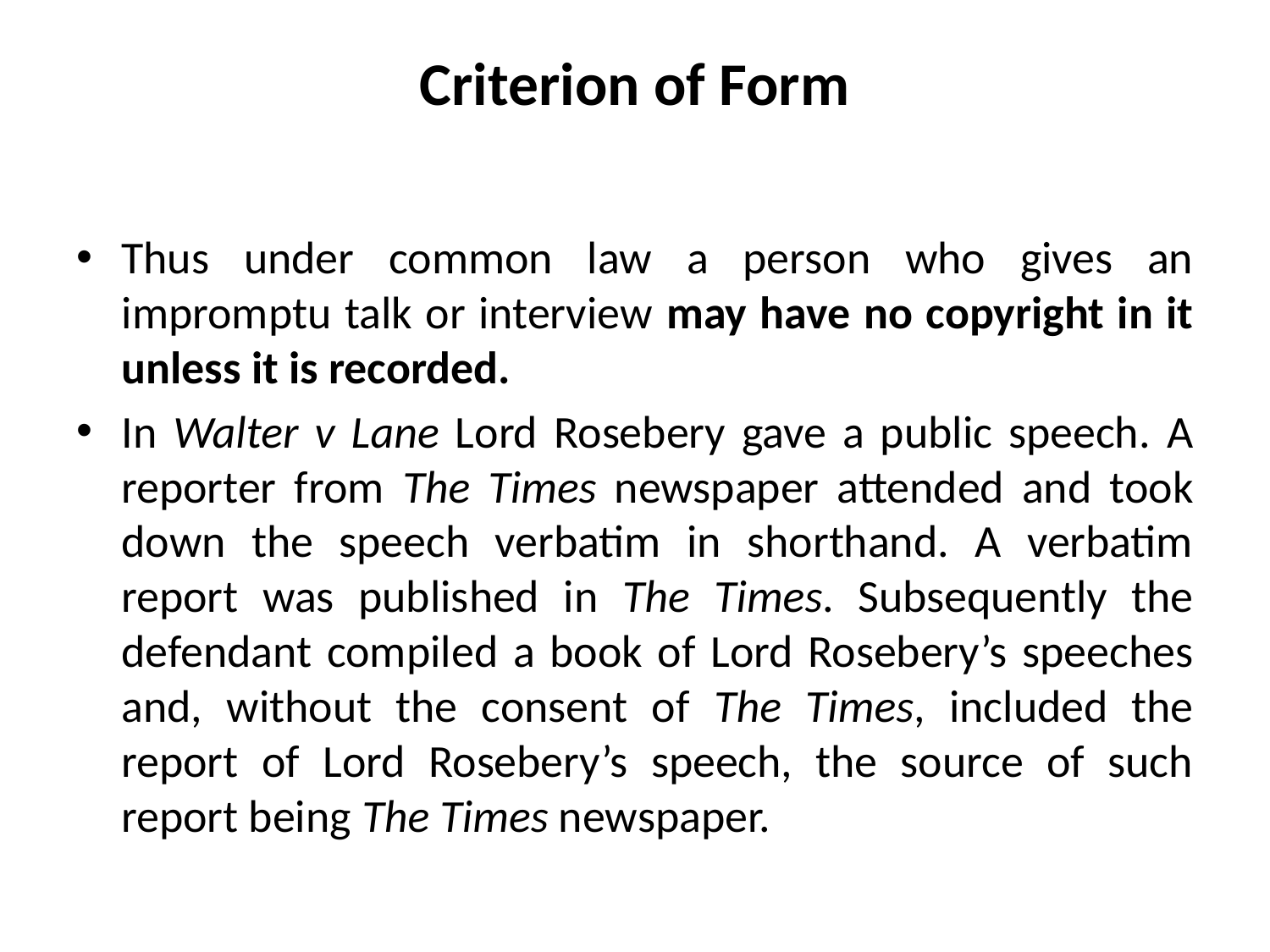

# Criterion of Form
Thus under common law a person who gives an impromptu talk or interview may have no copyright in it unless it is recorded.
In Walter v Lane Lord Rosebery gave a public speech. A reporter from The Times newspaper attended and took down the speech verbatim in shorthand. A verbatim report was published in The Times. Subsequently the defendant compiled a book of Lord Rosebery’s speeches and, without the consent of The Times, included the report of Lord Rosebery’s speech, the source of such report being The Times newspaper.